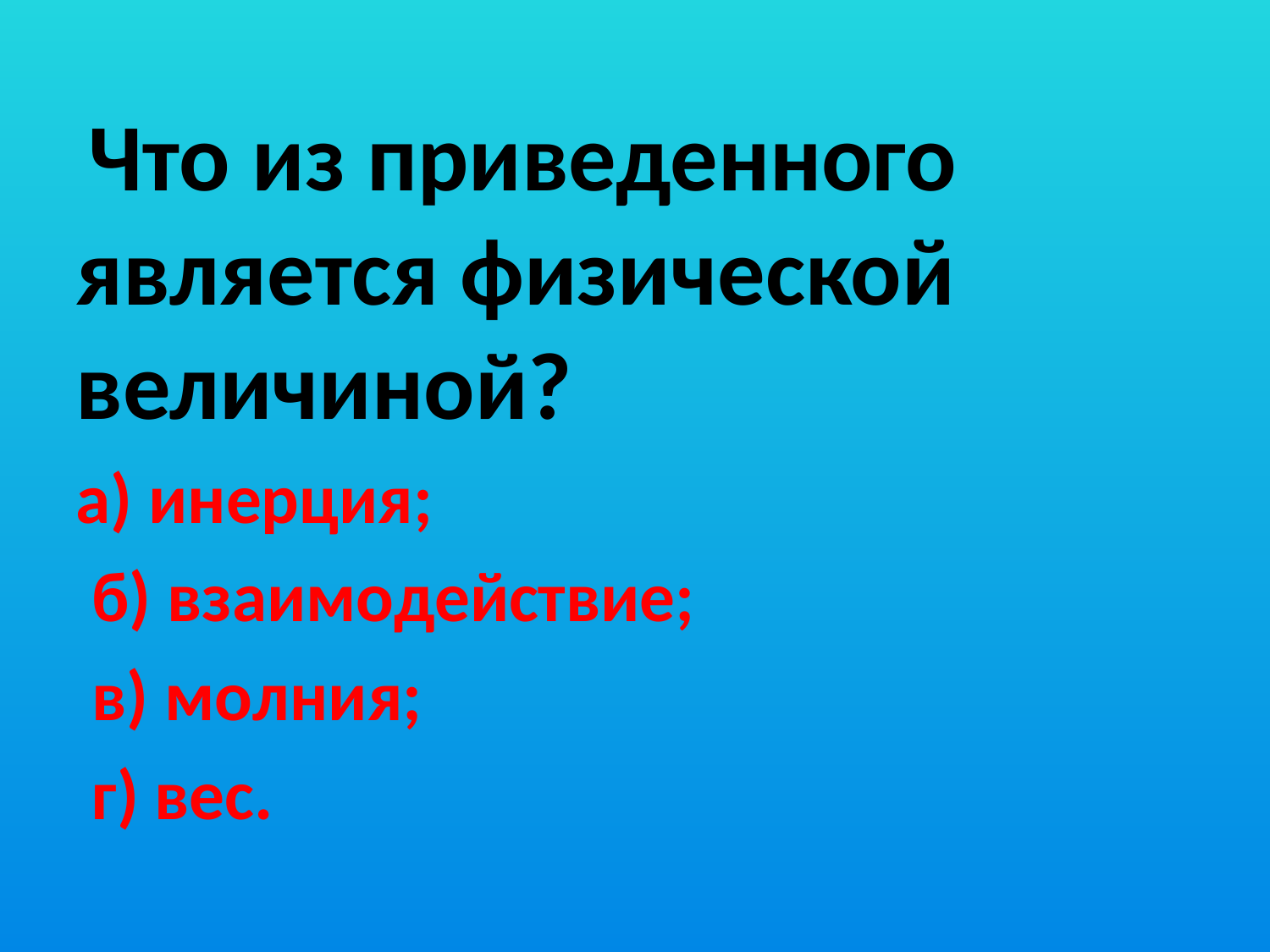

Что из приведенного является физической величиной?
а) инерция;
 б) взаимодействие;
 в) молния;
 г) вес.